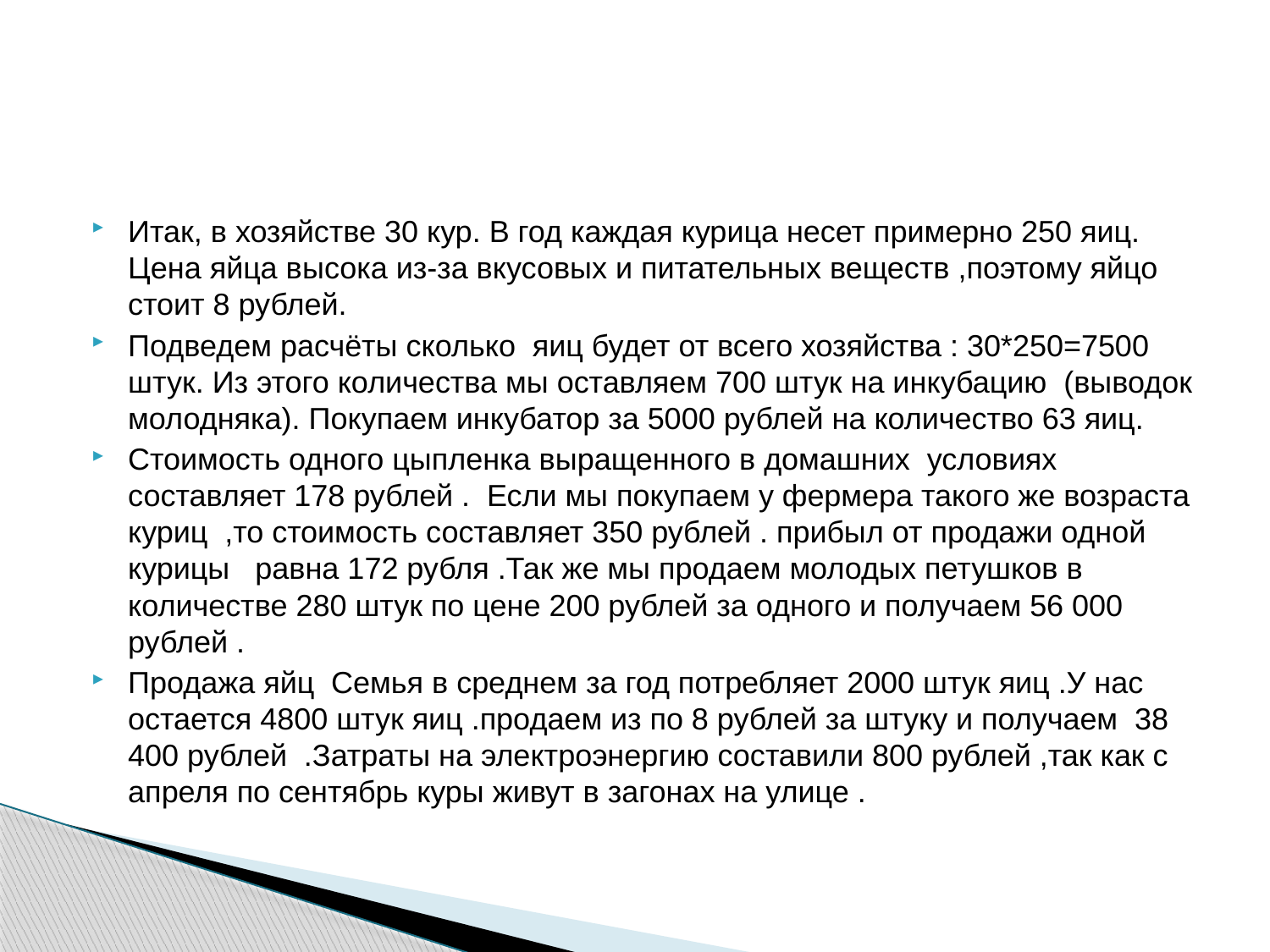

#
Итак, в хозяйстве 30 кур. В год каждая курица несет примерно 250 яиц. Цена яйца высока из-за вкусовых и питательных веществ ,поэтому яйцо стоит 8 рублей.
Подведем расчёты сколько  яиц будет от всего хозяйства : 30*250=7500 штук. Из этого количества мы оставляем 700 штук на инкубацию  (выводок молодняка). Покупаем инкубатор за 5000 рублей на количество 63 яиц.
Стоимость одного цыпленка выращенного в домашних  условиях  составляет 178 рублей .  Если мы покупаем у фермера такого же возраста куриц  ,то стоимость составляет 350 рублей . прибыл от продажи одной курицы   равна 172 рубля .Так же мы продаем молодых петушков в количестве 280 штук по цене 200 рублей за одного и получаем 56 000 рублей .
Продажа яйц  Семья в среднем за год потребляет 2000 штук яиц .У нас остается 4800 штук яиц .продаем из по 8 рублей за штуку и получаем  38 400 рублей  .Затраты на электроэнергию составили 800 рублей ,так как с апреля по сентябрь куры живут в загонах на улице .